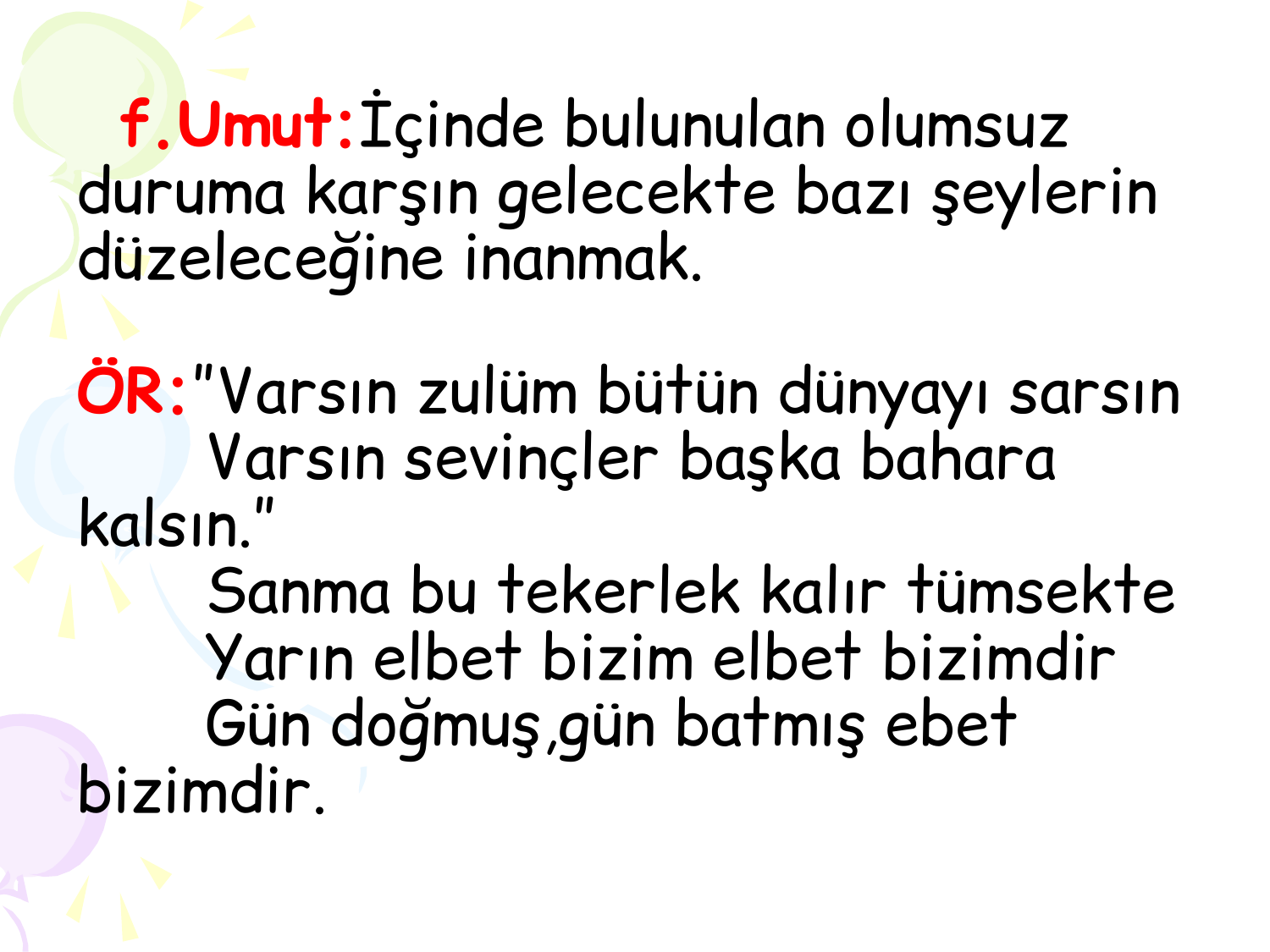

# f.Umut:İçinde bulunulan olumsuz duruma karşın gelecekte bazı şeylerin düzeleceğine inanmak. ÖR:”Varsın zulüm bütün dünyayı sarsın Varsın sevinçler başka bahara kalsın.” Sanma bu tekerlek kalır tümsekte Yarın elbet bizim elbet bizimdir Gün doğmuş,gün batmış ebet bizimdir.